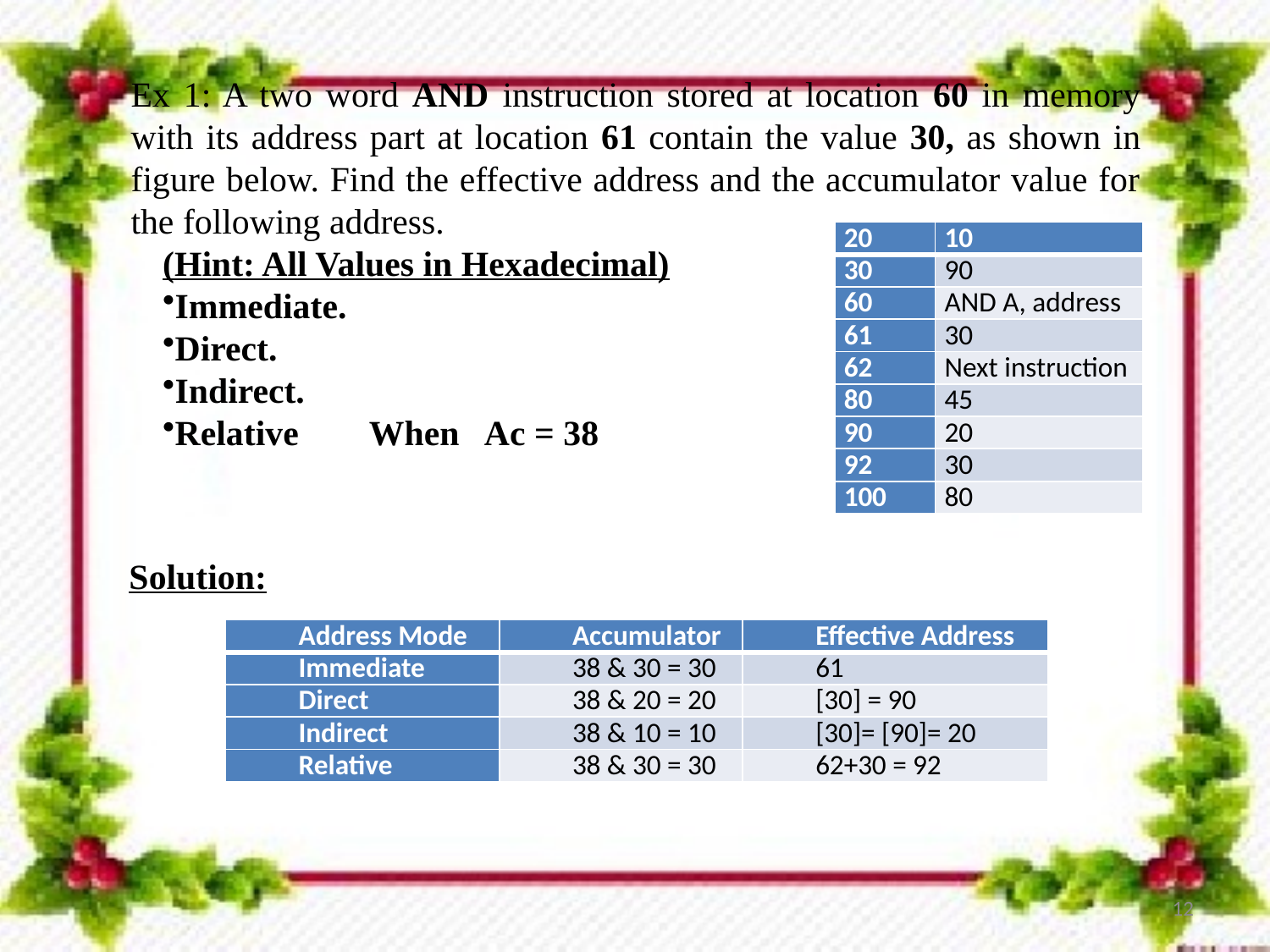

Ex 1: A two word AND instruction stored at location 60 in memory with its address part at location 61 contain the value 30, as shown in figure below. Find the effective address and the accumulator value for the following address.
(Hint: All Values in Hexadecimal)
Immediate.
Direct.
Indirect.
Relative        When   Ac = 38
| 20 | 10 |
| --- | --- |
| 30 | 90 |
| 60 | AND A, address |
| 61 | 30 |
| 62 | Next instruction |
| 80 | 45 |
| 90 | 20 |
| 92 | 30 |
| 100 | 80 |
Solution:
| Address Mode | Accumulator | Effective Address |
| --- | --- | --- |
| Immediate | 38 & 30 = 30 | 61 |
| Direct | 38 & 20 = 20 | [30] = 90 |
| Indirect | 38 & 10 = 10 | [30]= [90]= 20 |
| Relative | 38 & 30 = 30 | 62+30 = 92 |
12